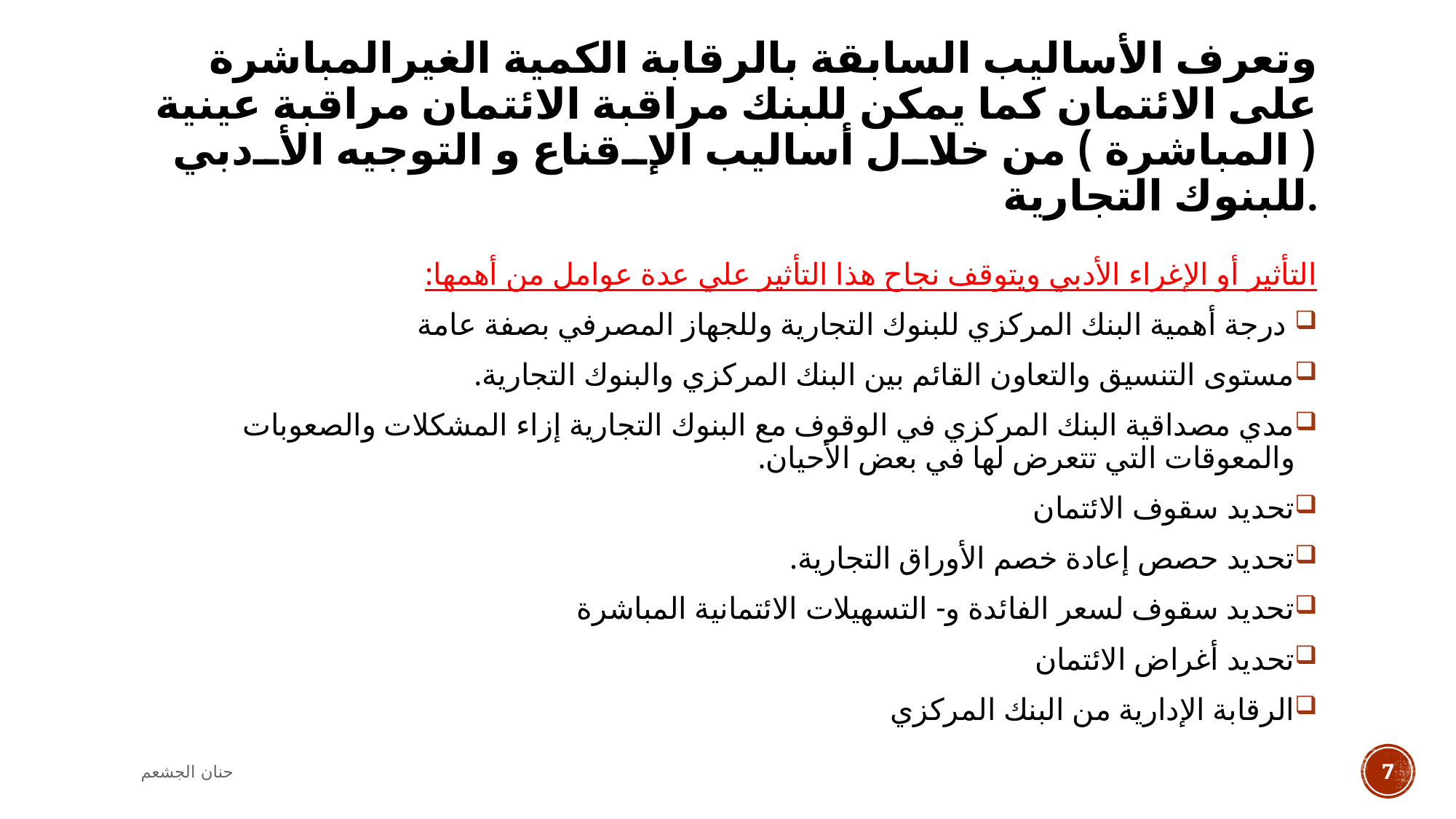

# وتعرف الأساليب السابقة بالرقابة الكمية الغيرالمباشرة على الائتمان كما يمكن للبنك مراقبة الائتمان مراقبة عينية ( المباشرة ) من خلال أساليب الإقناع و التوجيه الأدبي للبنوك التجارية.
التأثير أو الإغراء الأدبي ويتوقف نجاح هذا التأثير علي عدة عوامل من أهمها:
 درجة أهمية البنك المركزي للبنوك التجارية وللجهاز المصرفي بصفة عامة
مستوى التنسيق والتعاون القائم بين البنك المركزي والبنوك التجارية.
مدي مصداقية البنك المركزي في الوقوف مع البنوك التجارية إزاء المشكلات والصعوبات والمعوقات التي تتعرض لها في بعض الأحيان.
تحديد سقوف الائتمان
تحديد حصص إعادة خصم الأوراق التجارية.
تحديد سقوف لسعر الفائدة و- التسهيلات الائتمانية المباشرة
تحديد أغراض الائتمان
الرقابة الإدارية من البنك المركزي

حنان الجشعم
7